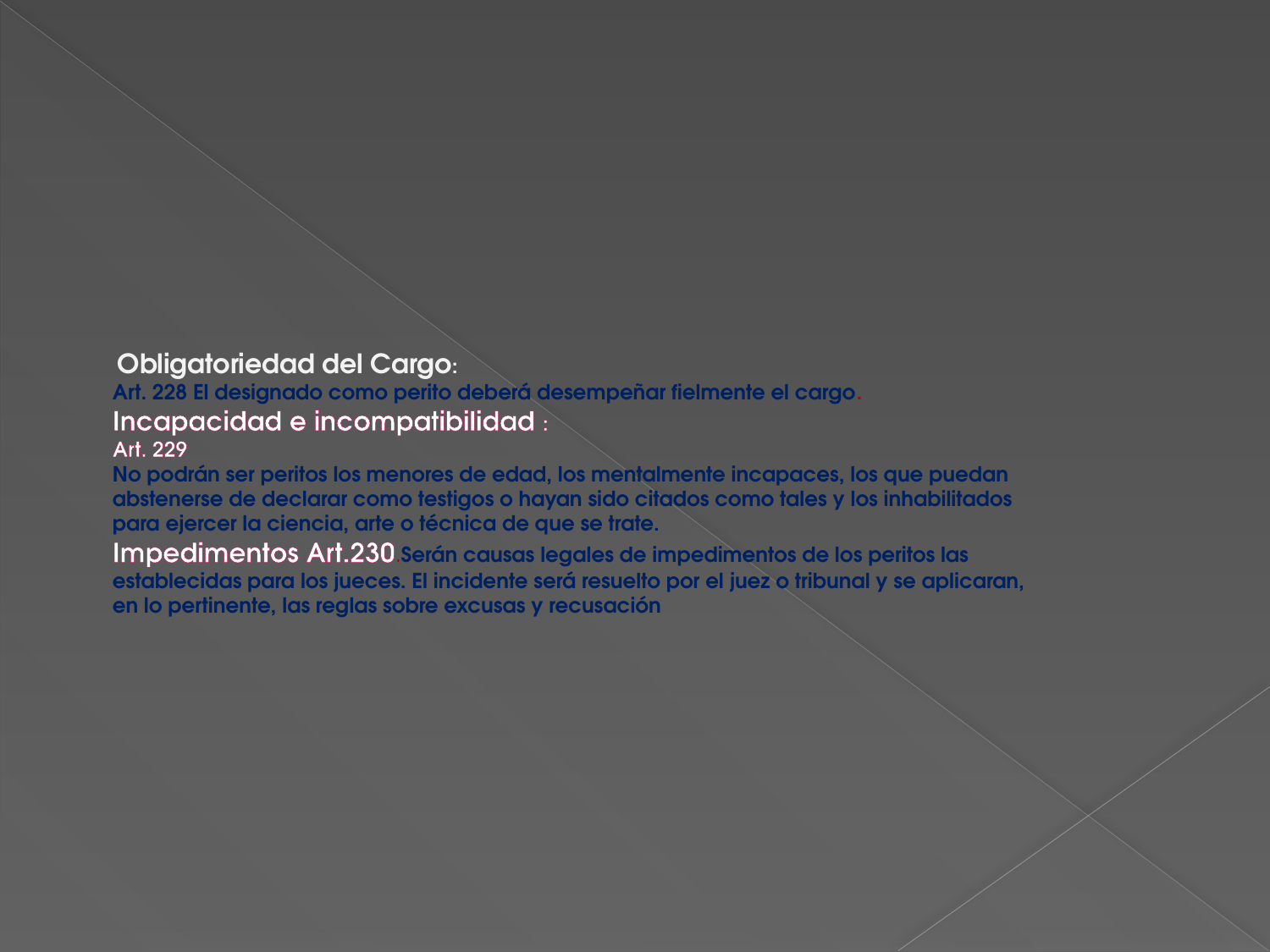

# Obligatoriedad del Cargo: Art. 228 El designado como perito deberá desempeñar fielmente el cargo. Incapacidad e incompatibilidad : Art. 229 No podrán ser peritos los menores de edad, los mentalmente incapaces, los que puedan abstenerse de declarar como testigos o hayan sido citados como tales y los inhabilitados para ejercer la ciencia, arte o técnica de que se trate. Impedimentos Art.230.Serán causas legales de impedimentos de los peritos las establecidas para los jueces. El incidente será resuelto por el juez o tribunal y se aplicaran, en lo pertinente, las reglas sobre excusas y recusación